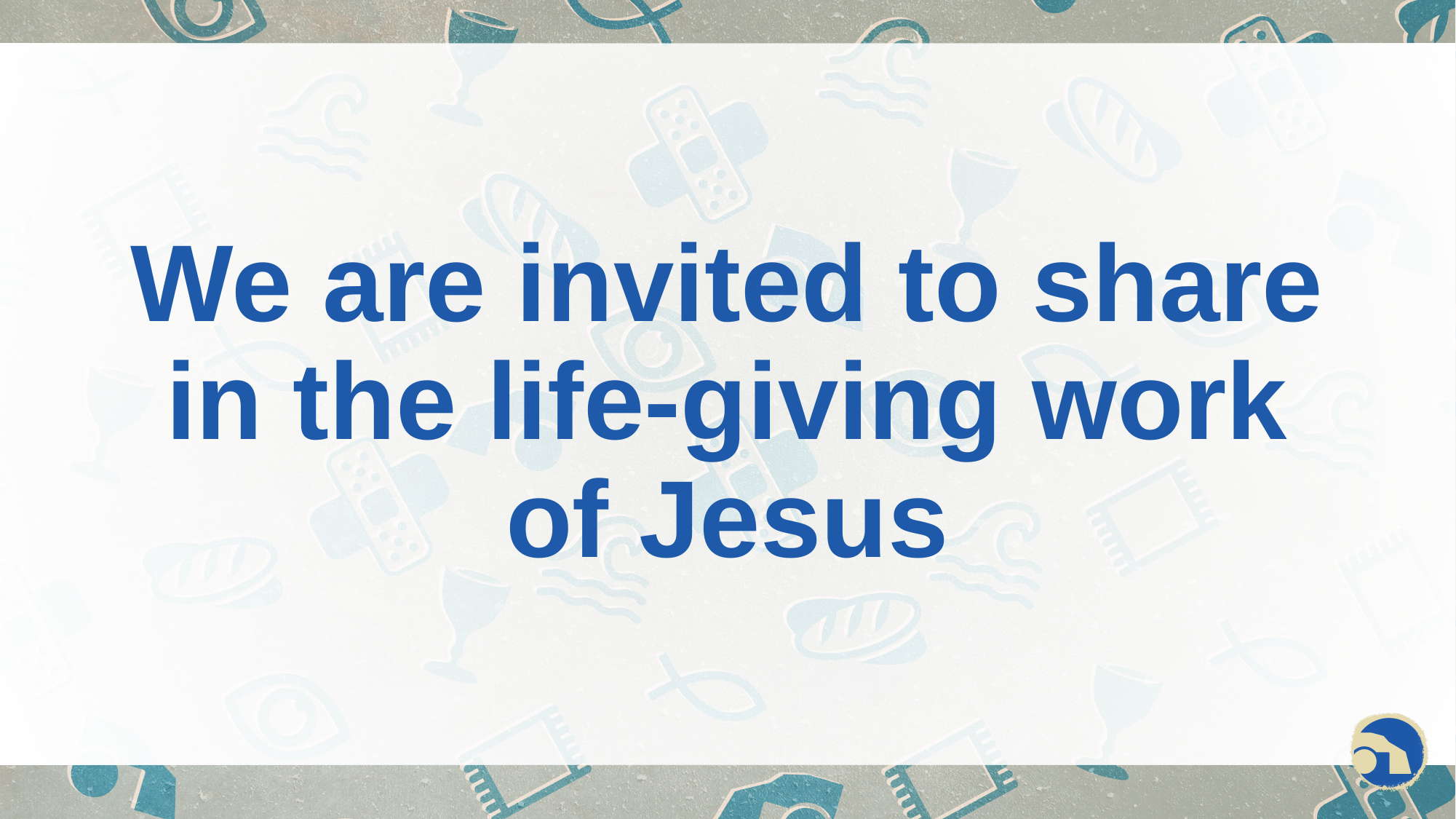

# We are invited to share in the life-giving work of Jesus